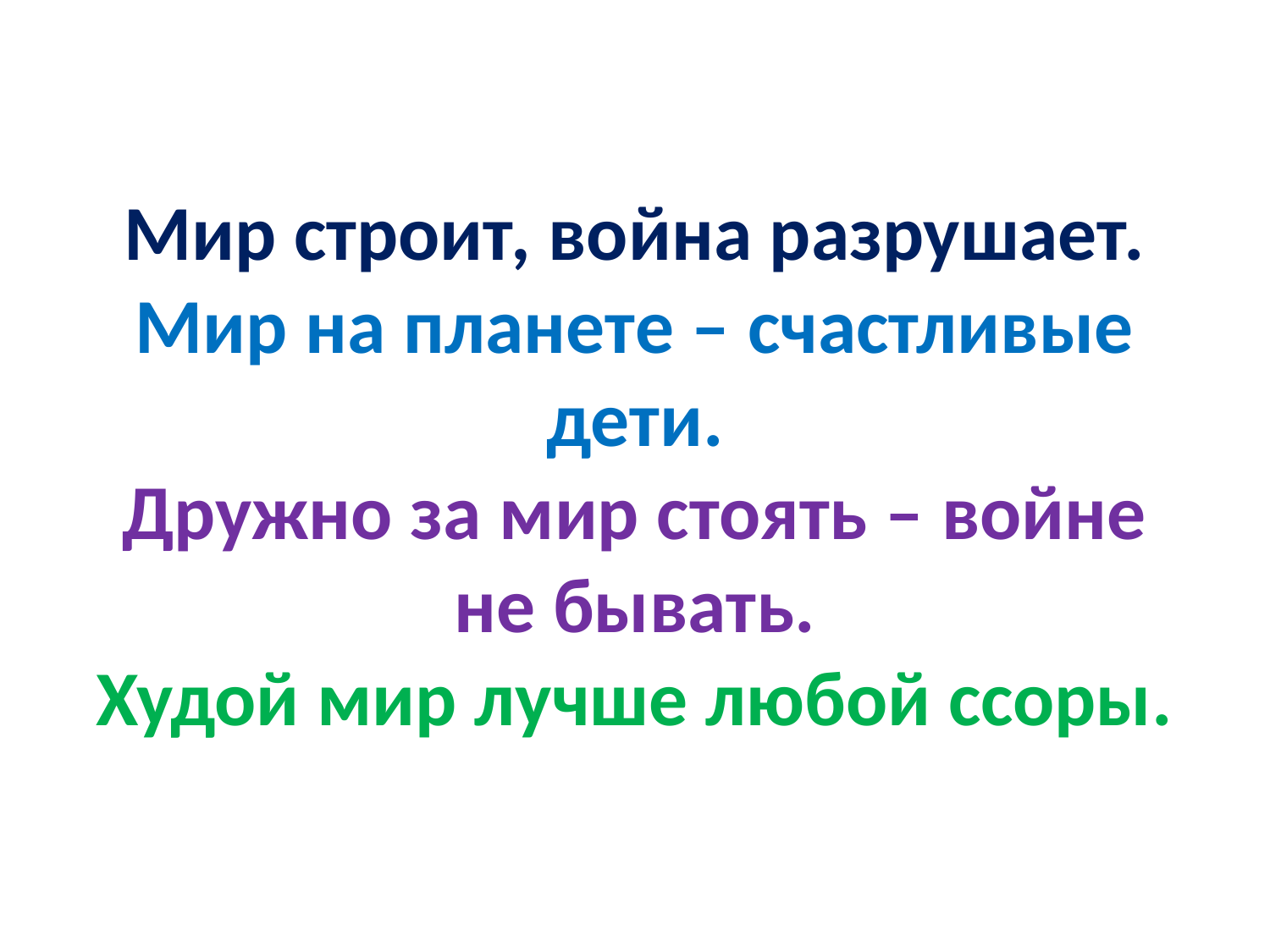

# Мир строит, война разрушает. Мир на планете – счастливые дети. Дружно за мир стоять – войне не бывать. Худой мир лучше любой ссоры.